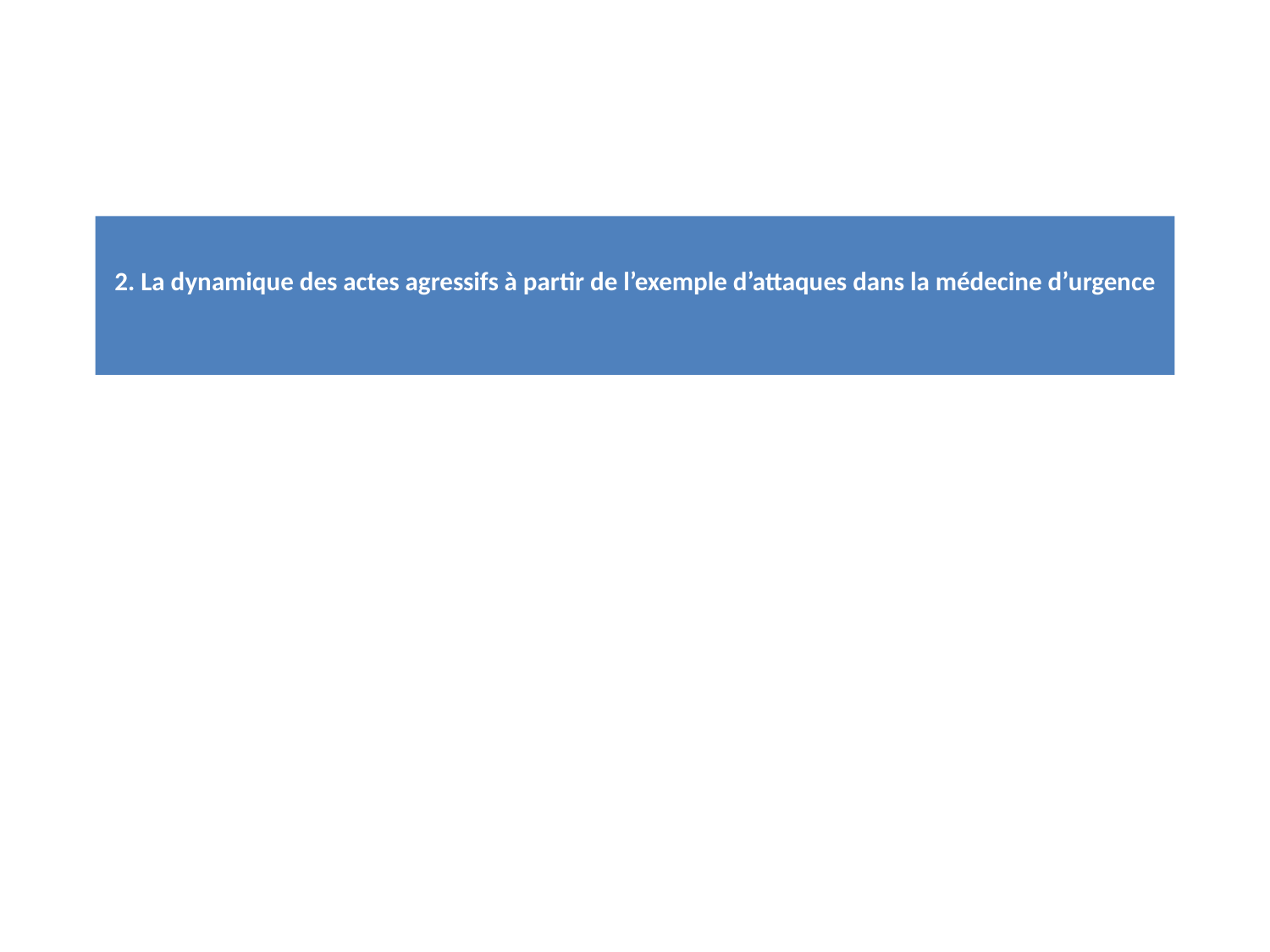

2. La dynamique des actes agressifs à partir de l’exemple d’attaques dans la médecine d’urgence